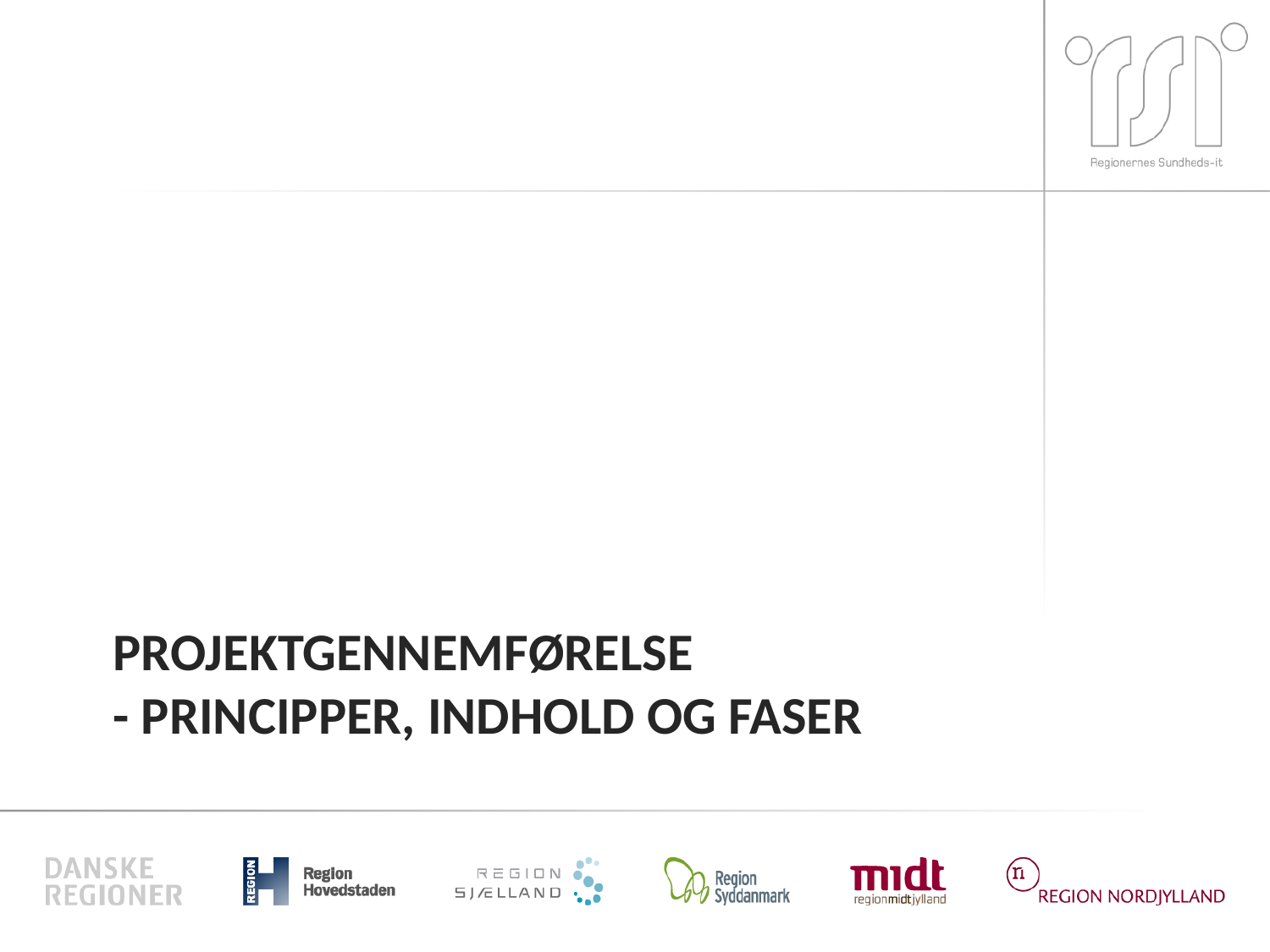

# Projektgennemførelse - principper, indhold og faser